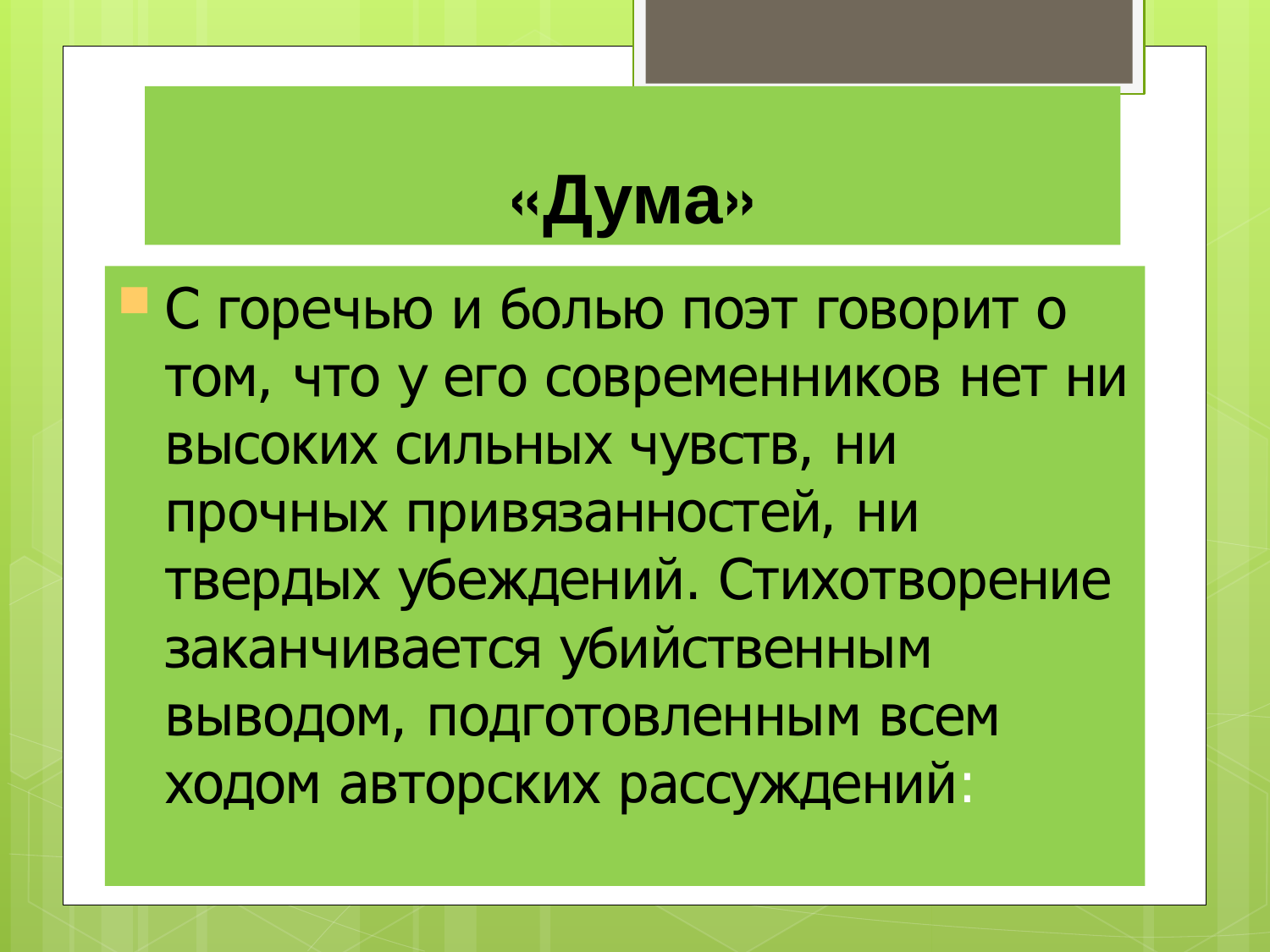

# «Дума»
С горечью и болью поэт говорит о том, что у его современников нет ни высоких сильных чувств, ни прочных привязанностей, ни твердых убеждений. Стихотворение заканчивается убийственным выводом, подготовленным всем ходом авторских рассуждений: